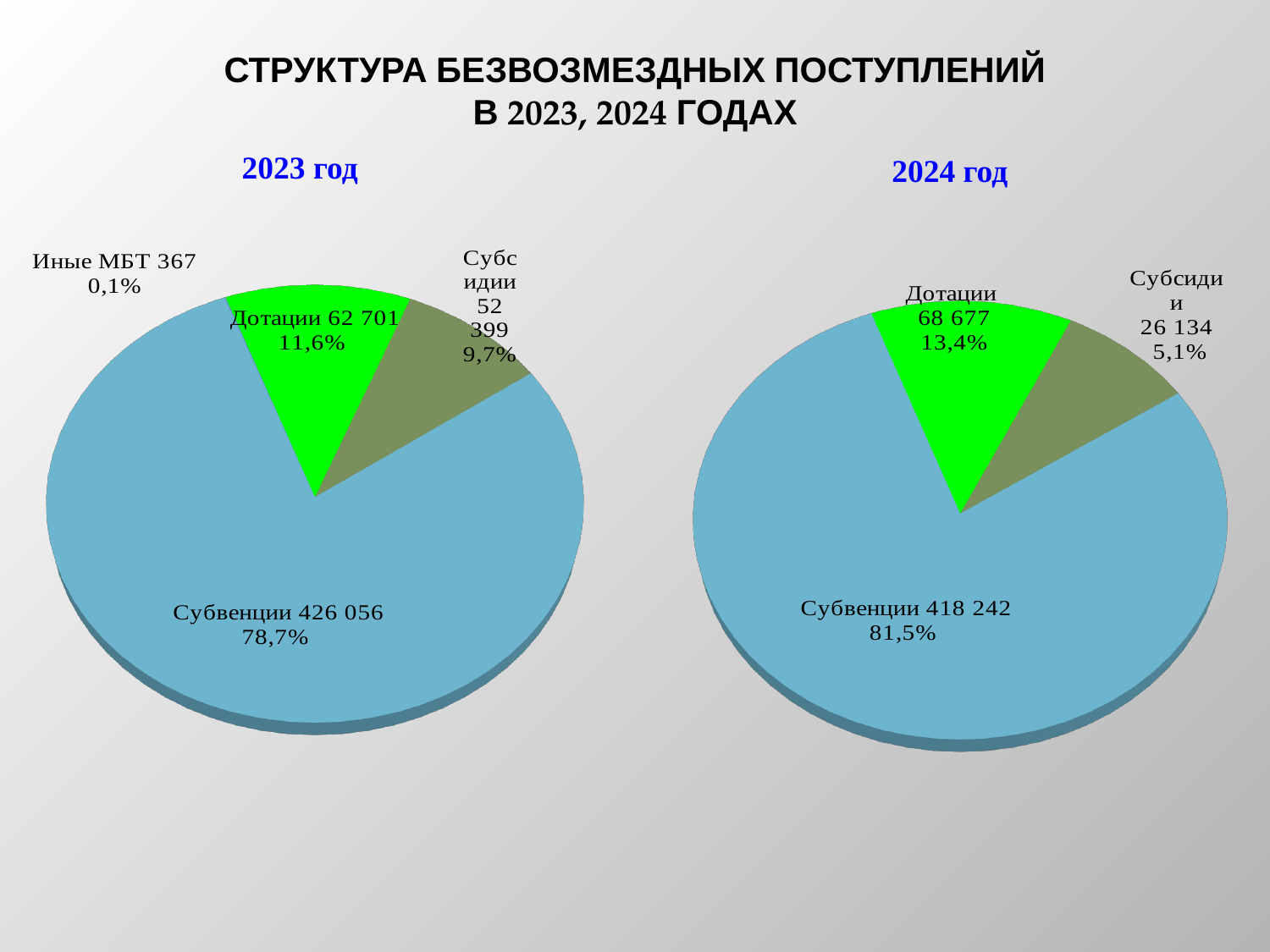

СТРУКТУРА БЕЗВОЗМЕЗДНЫХ ПОСТУПЛЕНИЙ
В 2023, 2024 ГОДАХ
2023 год
2024 год

[unsupported chart]

[unsupported chart]